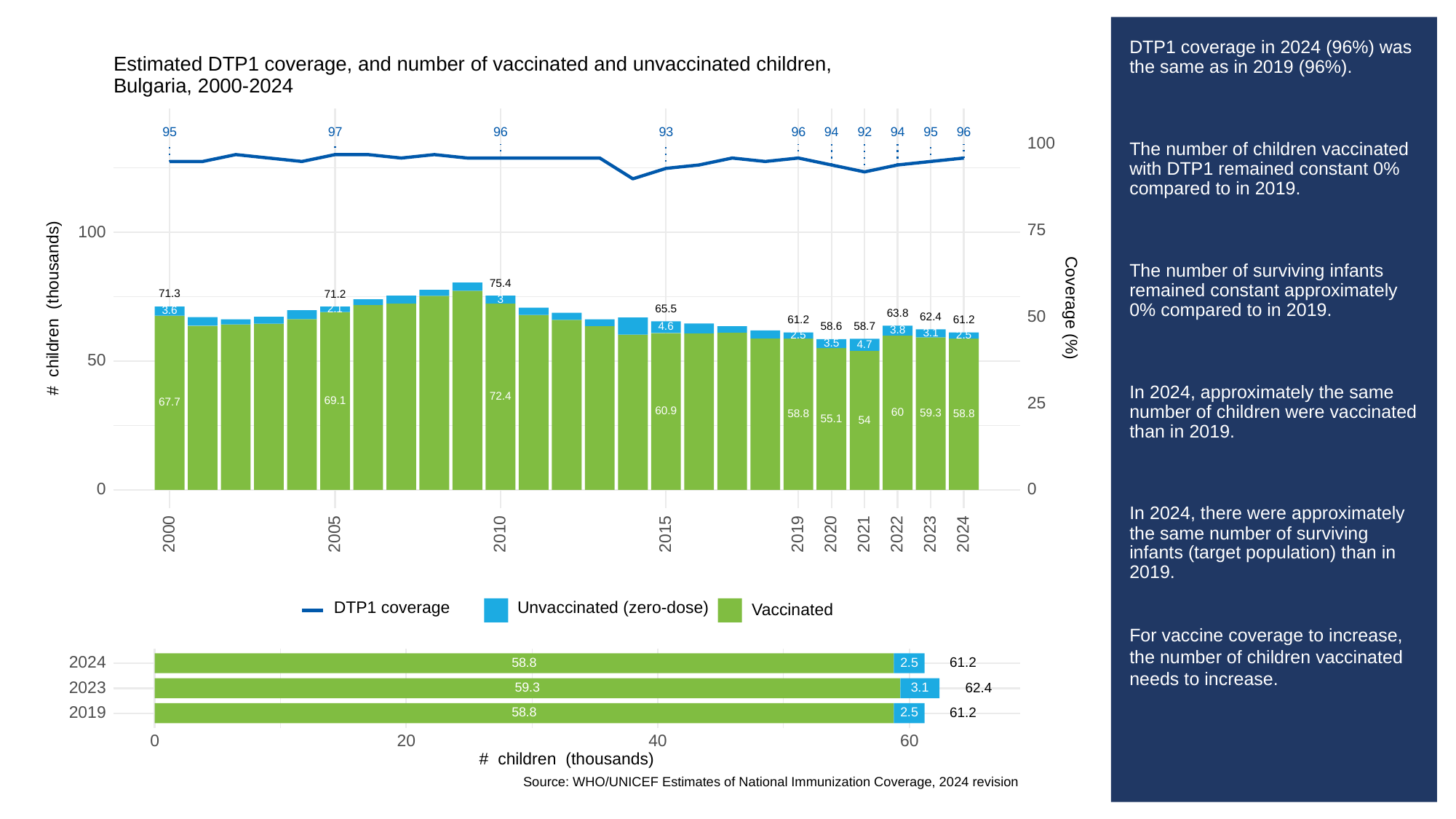

# DTP1 coverage in 2024 (96%) was the same as in 2019 (96%).

The number of children vaccinated with DTP1 remained constant 0% compared to in 2019.

The number of surviving infants remained constant approximately 0% compared to in 2019.

In 2024, approximately the same number of children were vaccinated than in 2019.

In 2024, there were approximately the same number of surviving infants (target population) than in 2019.

For vaccine coverage to increase, the number of children vaccinated needs to increase.

Estimated DTP1 coverage, and number of vaccinated and unvaccinated children,
Bulgaria, 2000-2024

93
95
97
96
96
94
92
94
95
96
100

75
100

75.4

71.3
71.2

3

#  children  (thousands)
Coverage (%)

65.5

2.1

3.6

63.8

50

62.4

61.2
61.2

58.7
58.6
4.6

3.8
3.1

2.5
2.5

3.5
4.7

50

72.4
69.1
25
67.7
60.9
60
59.3
58.8
58.8
55.1
54

0
0

2023
2000
2005
2010
2015
2019
2020
2021
2022
2024

Unvaccinated (zero-dose)
DTP1 coverage
Vaccinated

2024
61.2
58.8
2.5

2023
62.4
59.3
3.1

2019
61.2
58.8
2.5

0
20
40
60
#  children  (thousands)
Source: WHO/UNICEF Estimates of National Immunization Coverage, 2024 revision